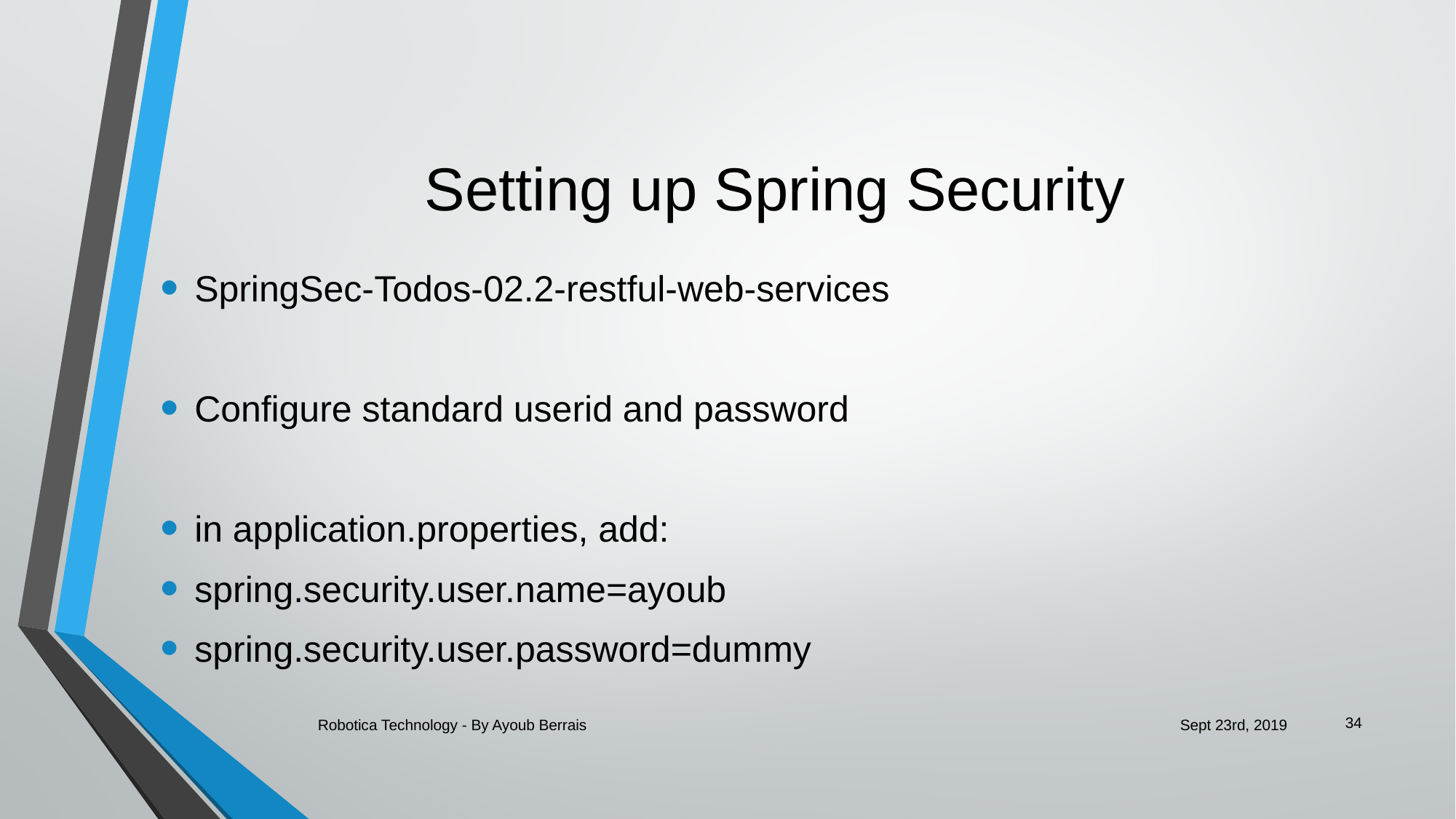

# Setting up Spring Security
SpringSec-Todos-02.2-restful-web-services

Configure standard userid and password

in application.properties, add:
spring.security.user.name=ayoub
spring.security.user.password=dummy

34
Robotica Technology - By Ayoub Berrais
Sept 23rd, 2019